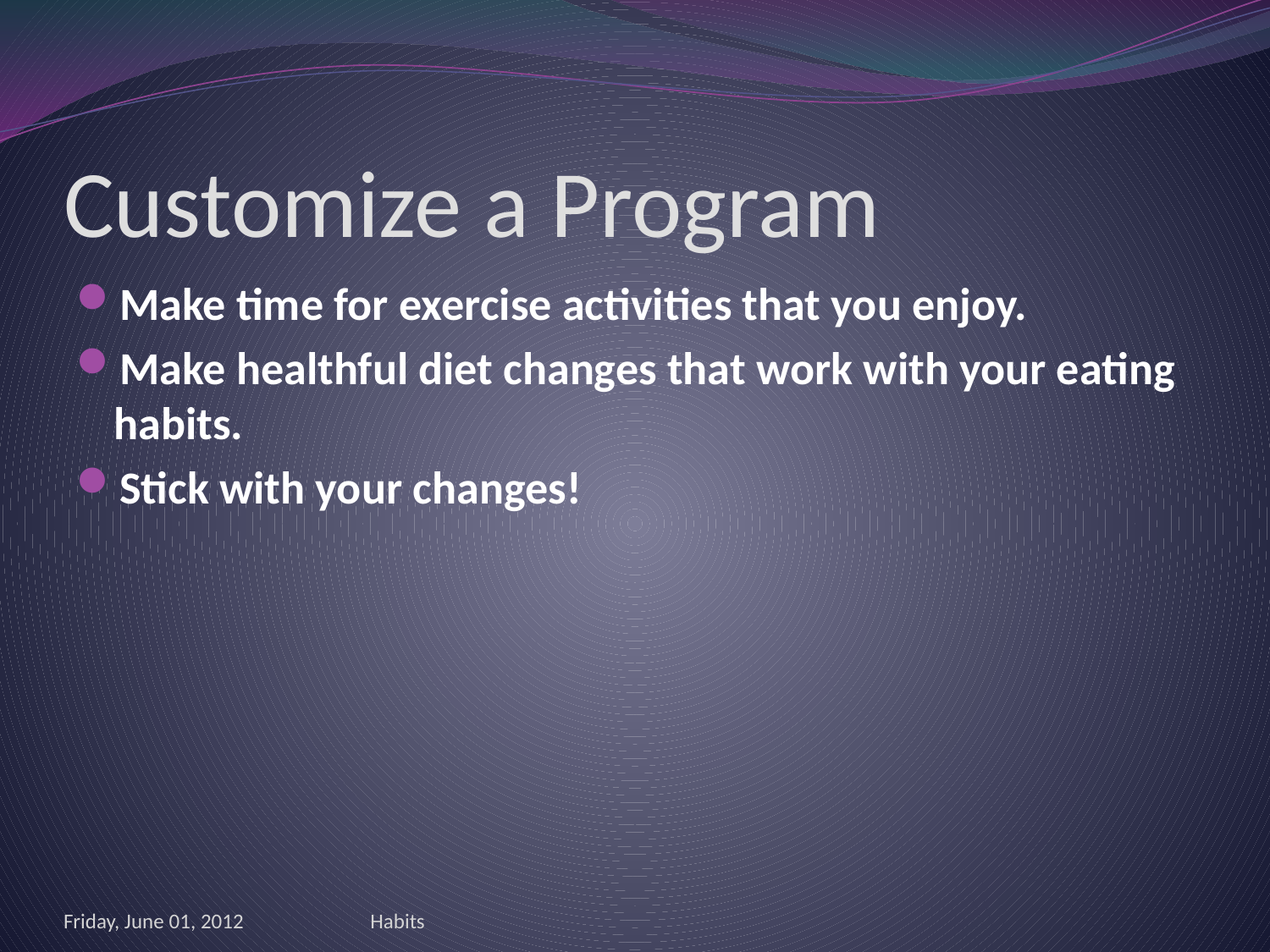

# Customize a Program
Make time for exercise activities that you enjoy.
Make healthful diet changes that work with your eating habits.
Stick with your changes!

Friday, June 01, 2012
Habits